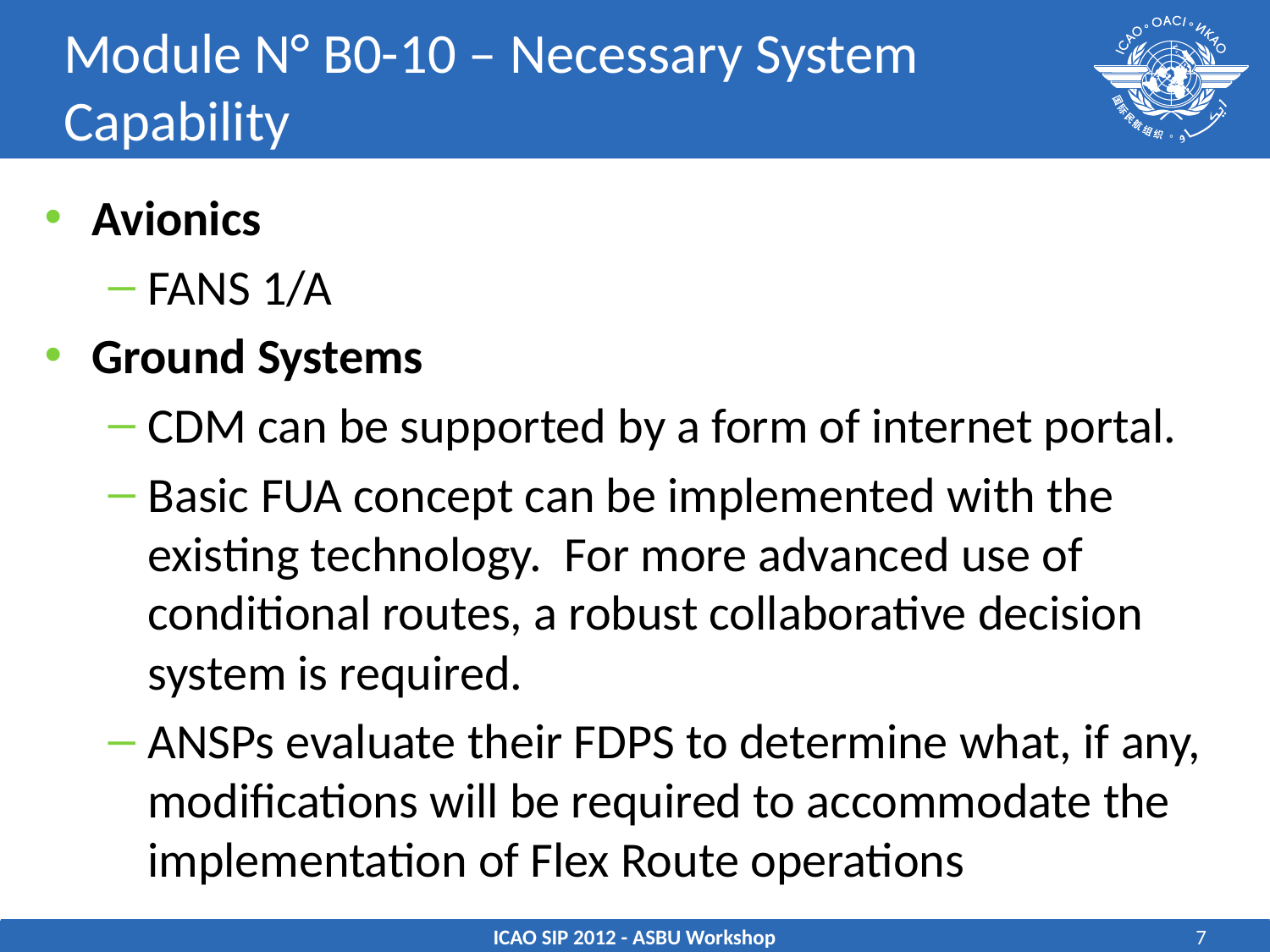

# Module N° B0-10 – Necessary System Capability
Avionics
FANS 1/A
Ground Systems
CDM can be supported by a form of internet portal.
Basic FUA concept can be implemented with the existing technology.  For more advanced use of conditional routes, a robust collaborative decision system is required.
ANSPs evaluate their FDPS to determine what, if any, modifications will be required to accommodate the implementation of Flex Route operations
ICAO SIP 2012 - ASBU Workshop
7